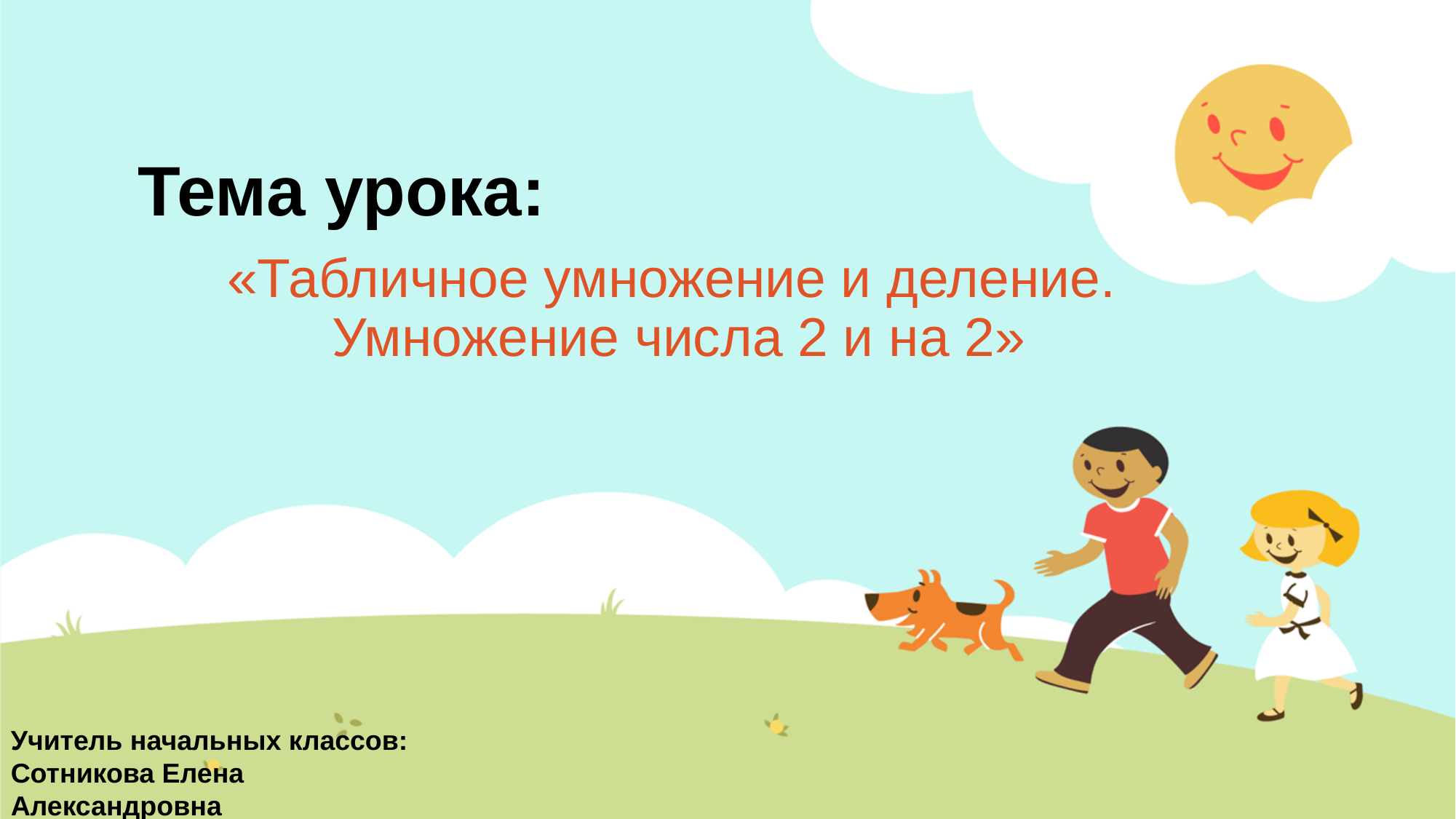

# Тема урока:
«Табличное умножение и деление.
Умножение числа 2 и на 2»
Учитель начальных классов:
Сотникова Елена Александровна